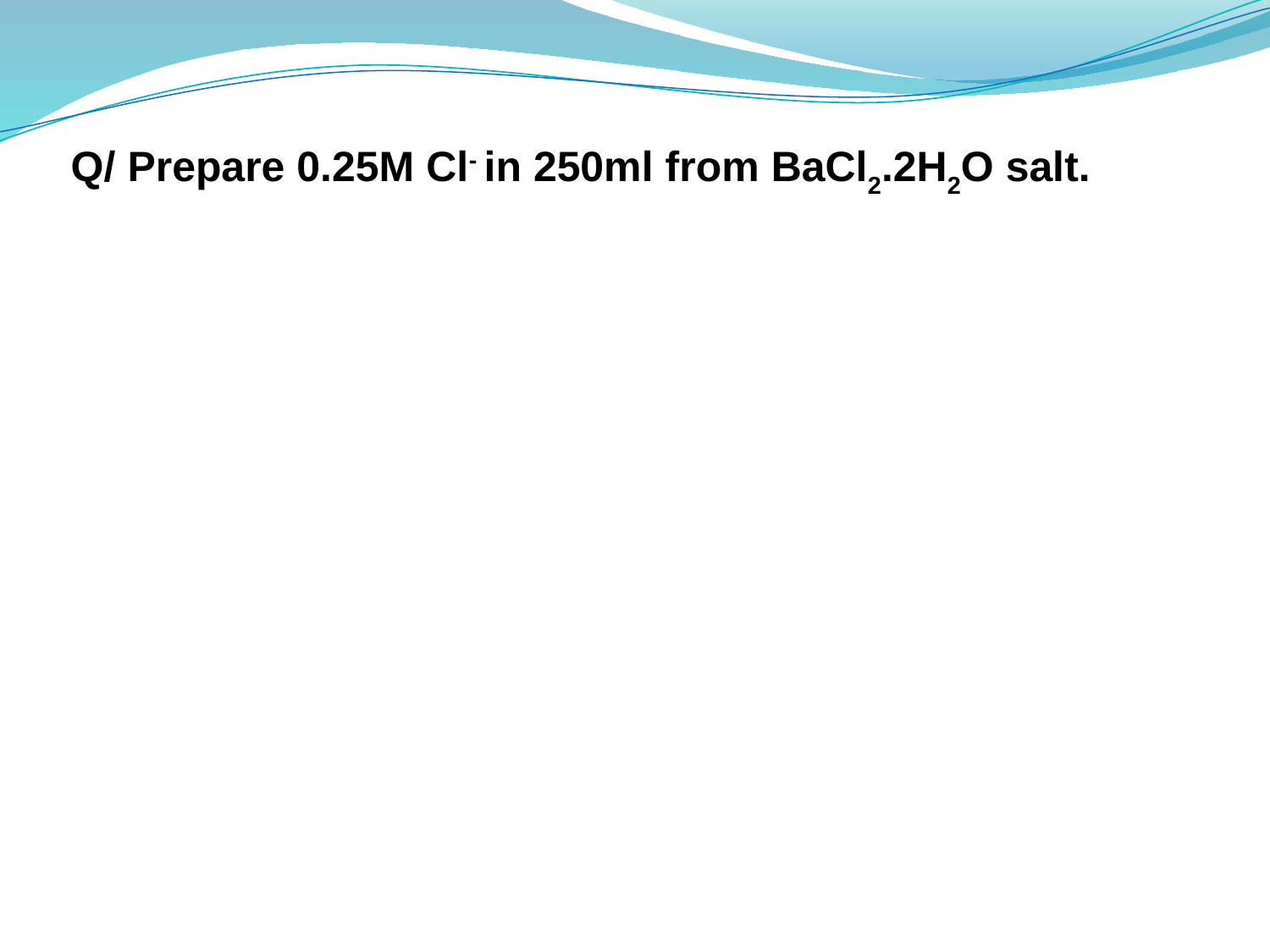

Q/ Prepare 0.25M Cl- in 250ml from BaCl2.2H2O salt.